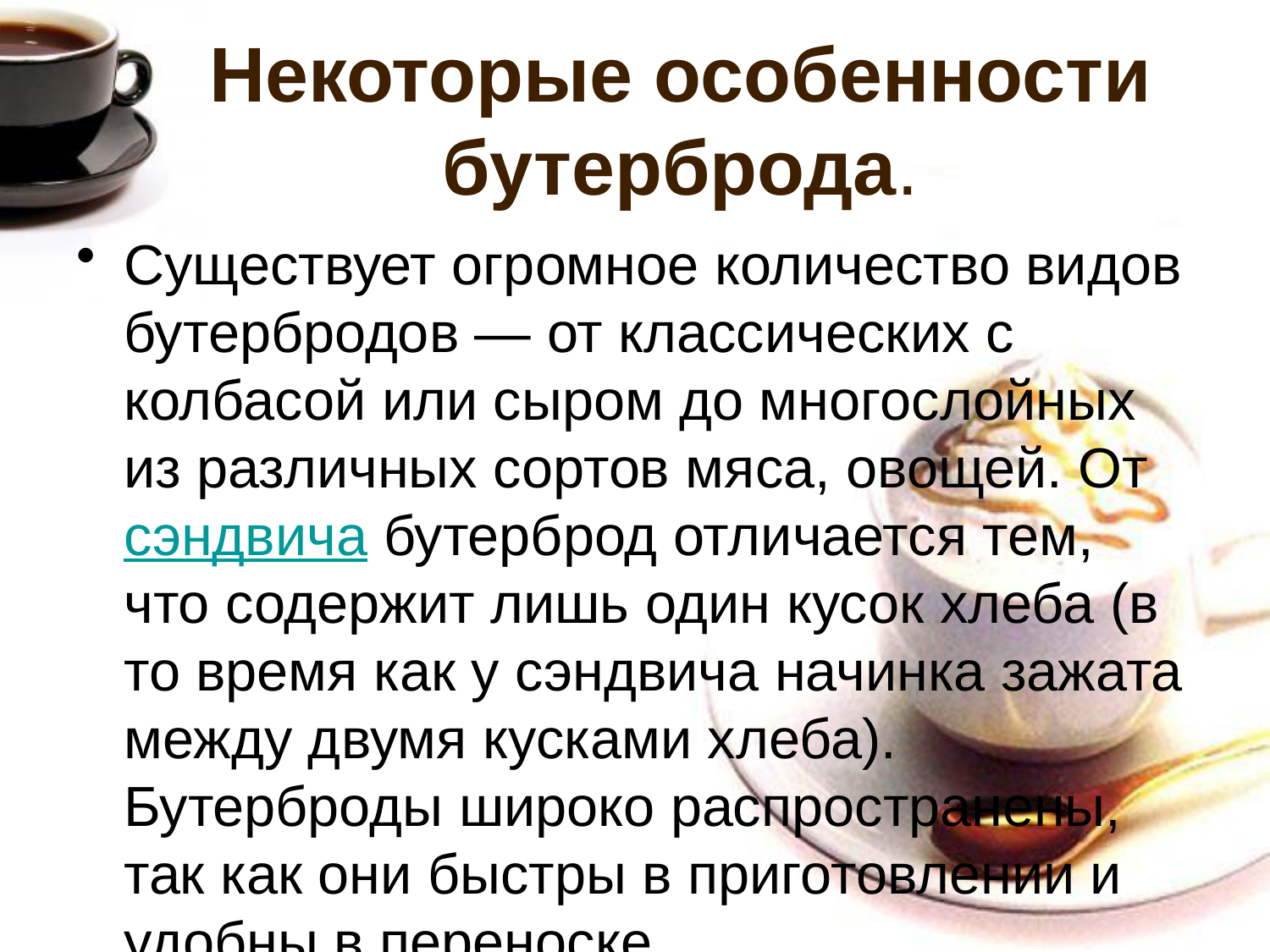

# Некоторые особенности бутерброда.
Существует огромное количество видов бутербродов — от классических с колбасой или сыром до многослойных из различных сортов мяса, овощей. От сэндвича бутерброд отличается тем, что содержит лишь один кусок хлеба (в то время как у сэндвича начинка зажата между двумя кусками хлеба). Бутерброды широко распространены, так как они быстры в приготовлении и удобны в переноске.